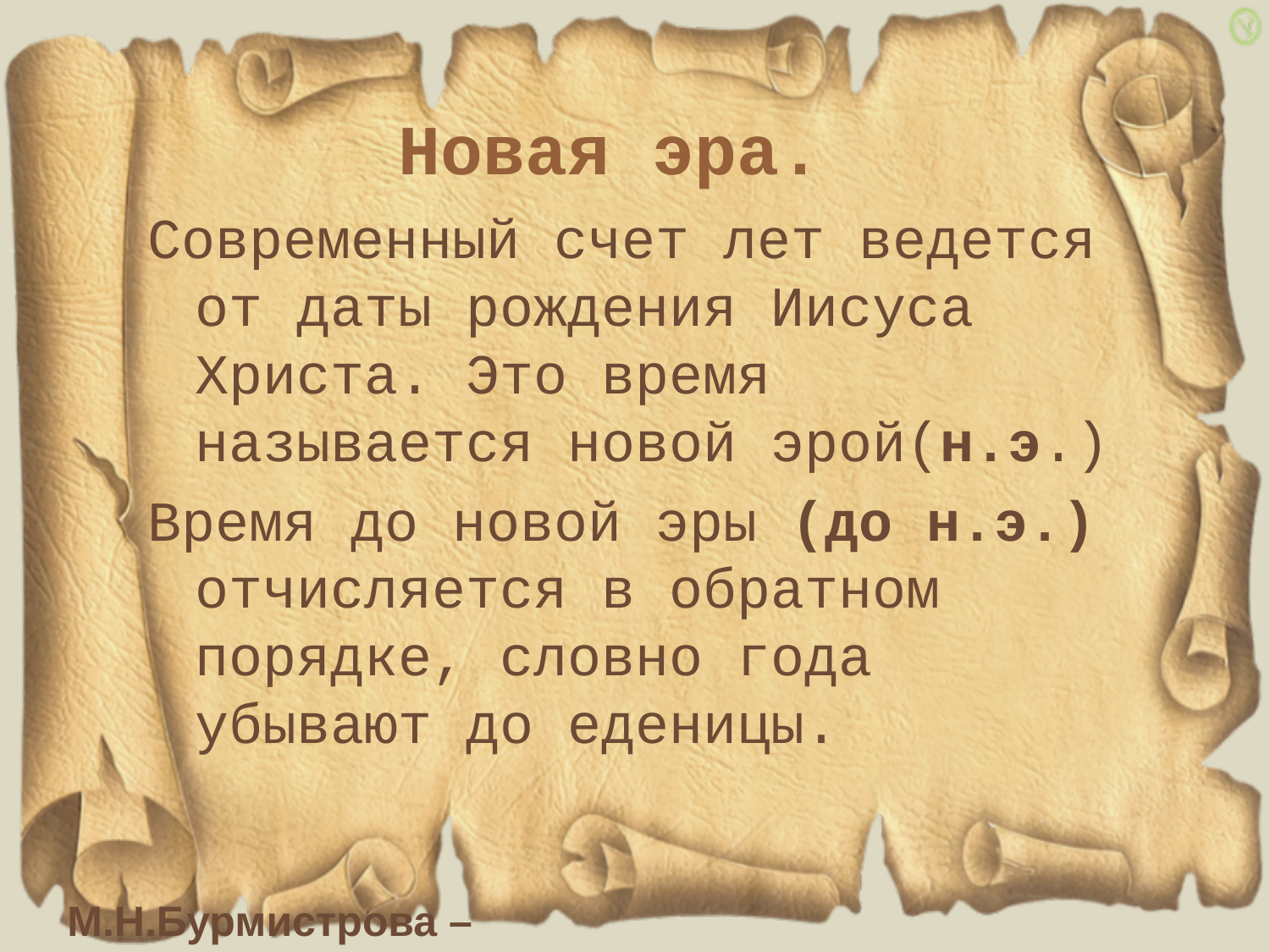

# Новая эра.
Современный счет лет ведется от даты рождения Иисуса Христа. Это время называется новой эрой(н.э.)
Время до новой эры (до н.э.) отчисляется в обратном порядке, словно года убывают до еденицы.